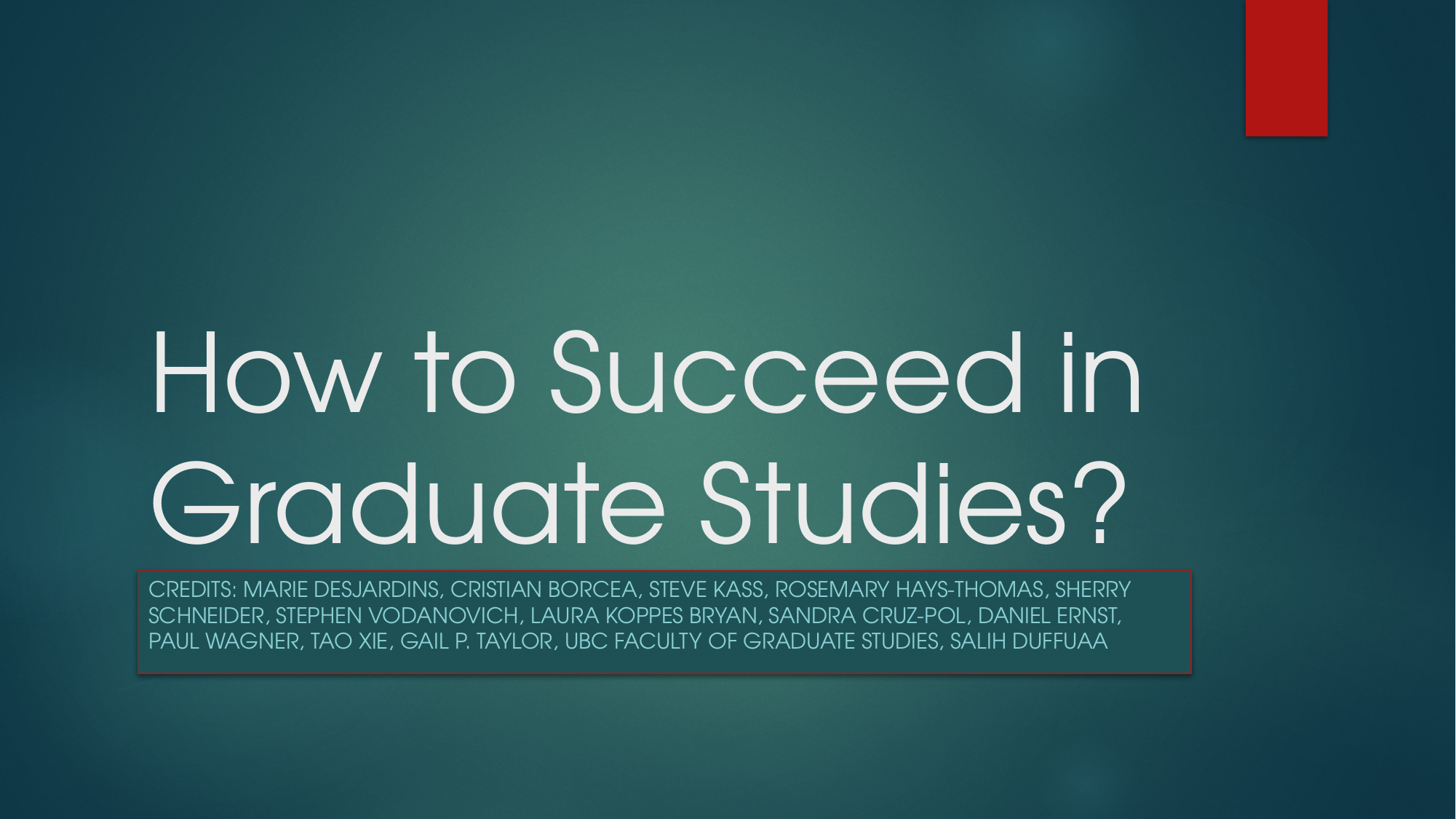

# How to Succeed in Graduate Studies?
Credits: Marie DesJardins, Cristian Borcea, Steve Kass, Rosemary Hays-Thomas, Sherry Schneider, Stephen Vodanovich, Laura Koppes Bryan, Sandra Cruz-Pol, Daniel Ernst,  Paul Wagner, Tao Xie, Gail P. Taylor, UBC Faculty of Graduate Studies, Salih Duffuaa